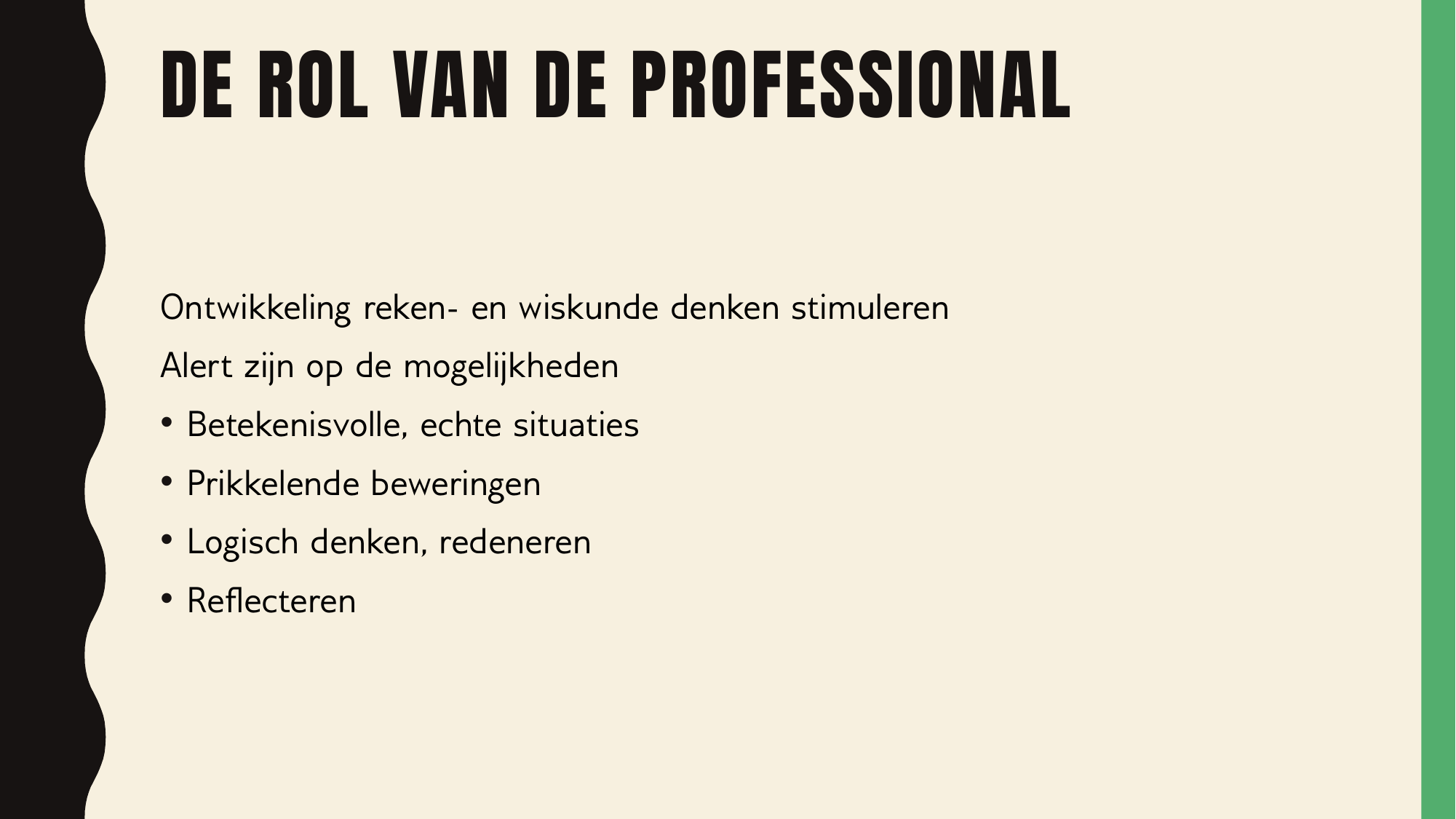

# De rol van de professional
Ontwikkeling reken- en wiskunde denken stimuleren
Alert zijn op de mogelijkheden
Betekenisvolle, echte situaties
Prikkelende beweringen
Logisch denken, redeneren
Reflecteren